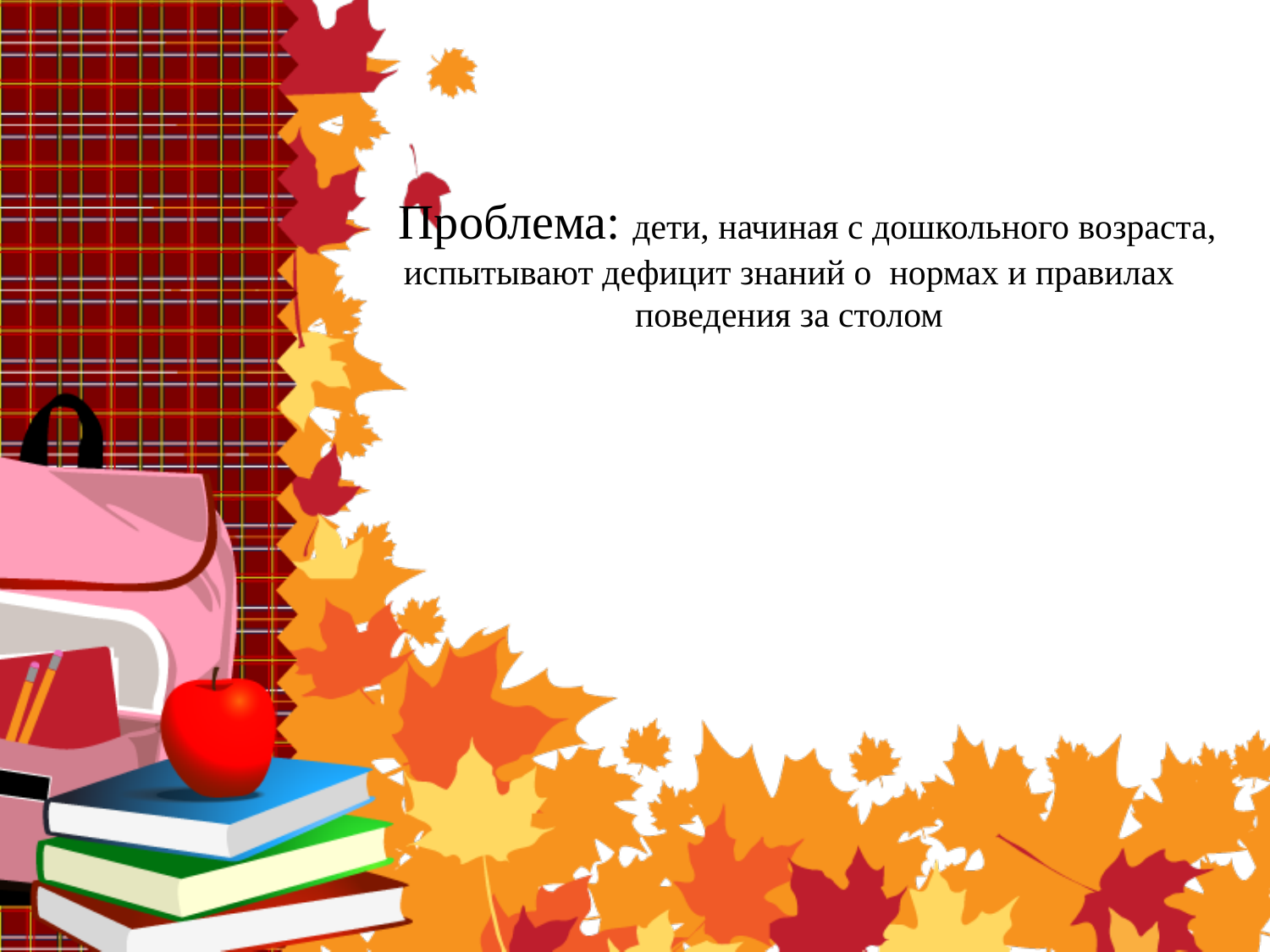

# Проблема: дети, начиная с дошкольного возраста, испытывают дефицит знаний о  нормах и правилах поведения за столом